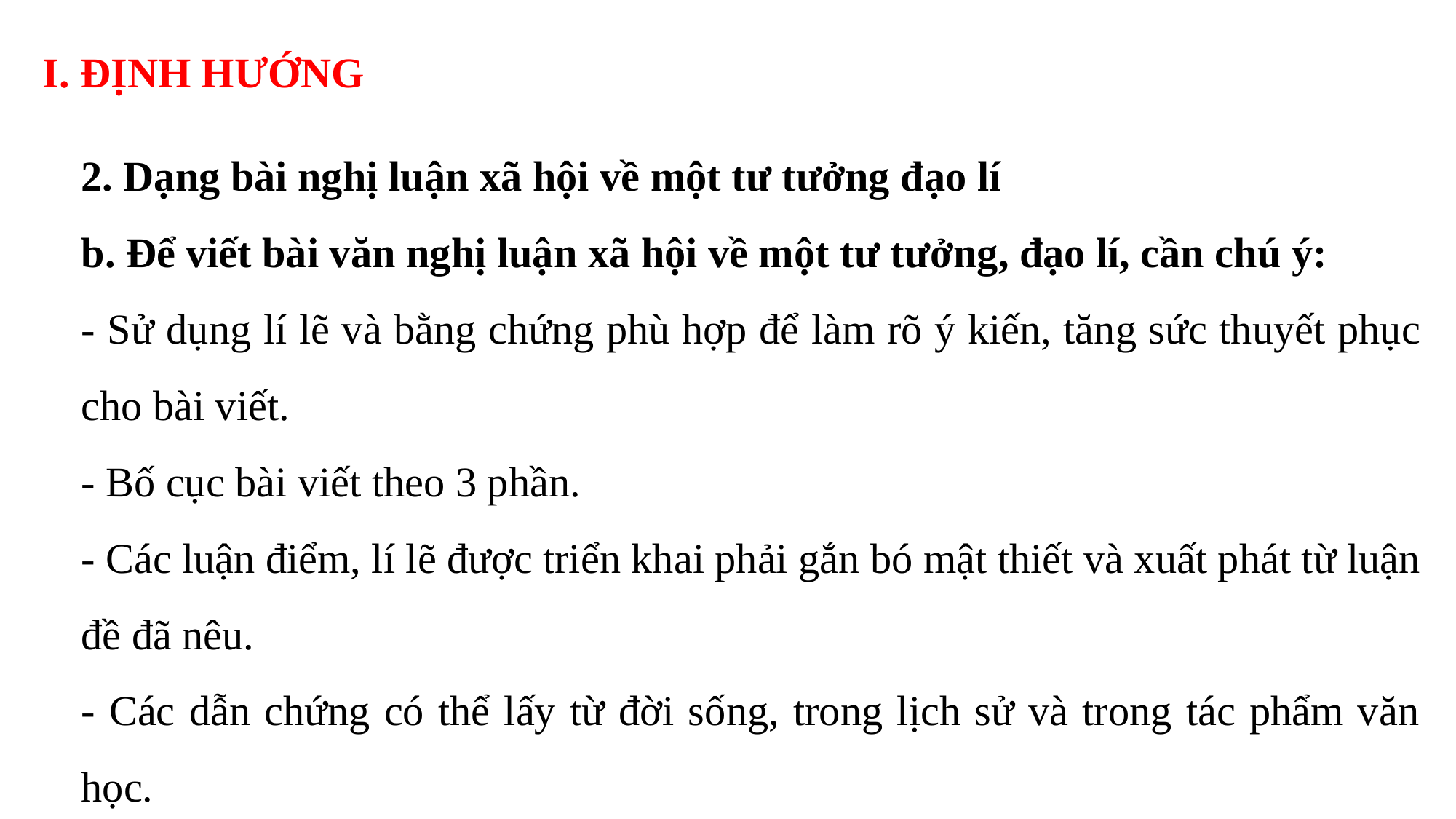

# I. ĐỊNH HƯỚNG
2. Dạng bài nghị luận xã hội về một tư tưởng đạo lí
b. Để viết bài văn nghị luận xã hội về một tư tưởng, đạo lí, cần chú ý:
- Sử dụng lí lẽ và bằng chứng phù hợp để làm rõ ý kiến, tăng sức thuyết phục cho bài viết.
- Bố cục bài viết theo 3 phần.
- Các luận điểm, lí lẽ được triển khai phải gắn bó mật thiết và xuất phát từ luận đề đã nêu.
- Các dẫn chứng có thể lấy từ đời sống, trong lịch sử và trong tác phẩm văn học.